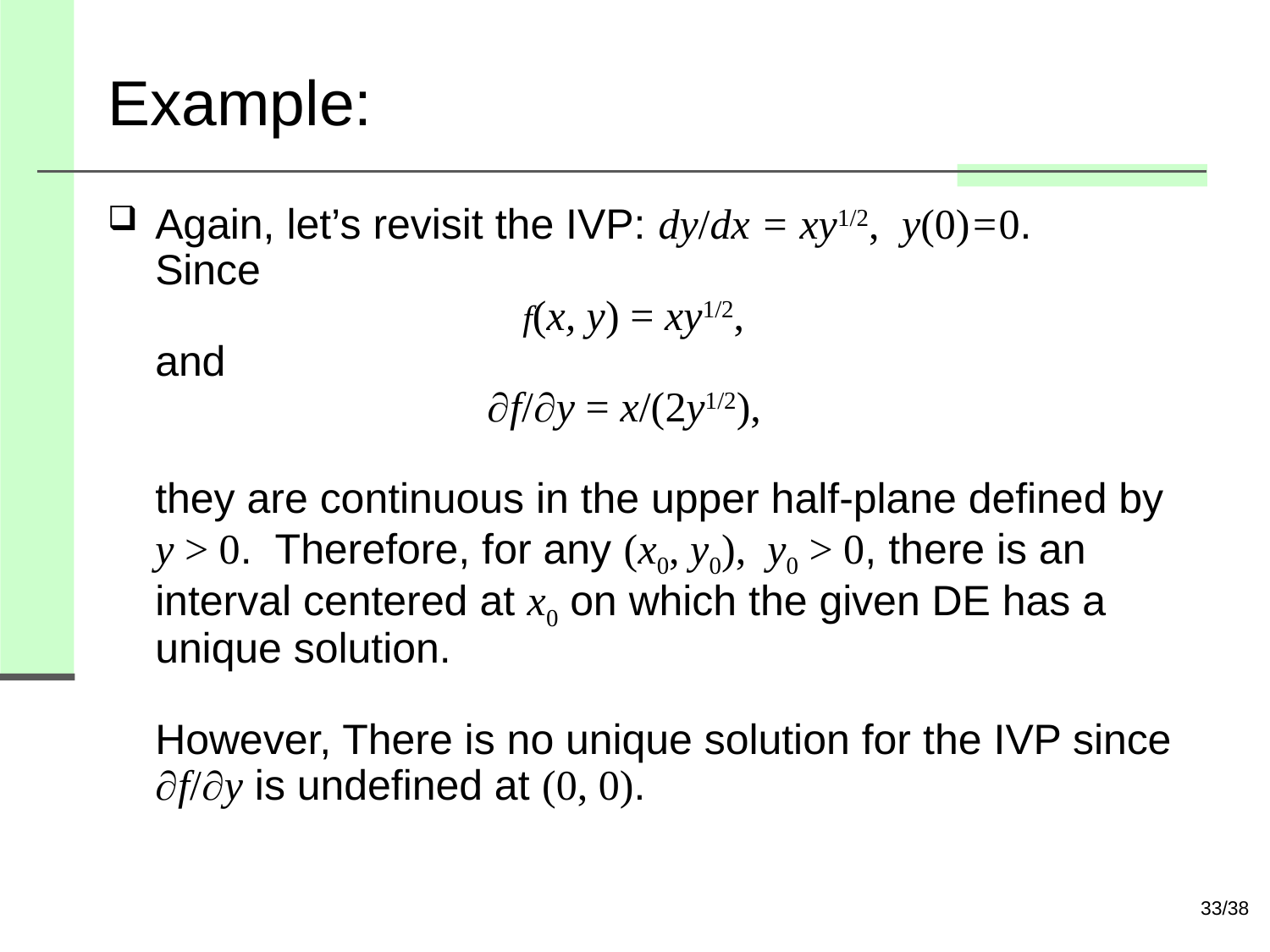

# Example:
Again, let’s revisit the IVP: dy/dx = xy1/2,  y(0)=0.
Since
                               f(x, y) = xy1/2,
and
                            ∂f/∂y = x/(2y1/2),
they are continuous in the upper half-plane defined by y > 0.  Therefore, for any (x0, y0),  y0 > 0, there is an interval centered at x0 on which the given DE has a unique solution.
However, There is no unique solution for the IVP since ∂f/∂y is undefined at (0, 0).
33